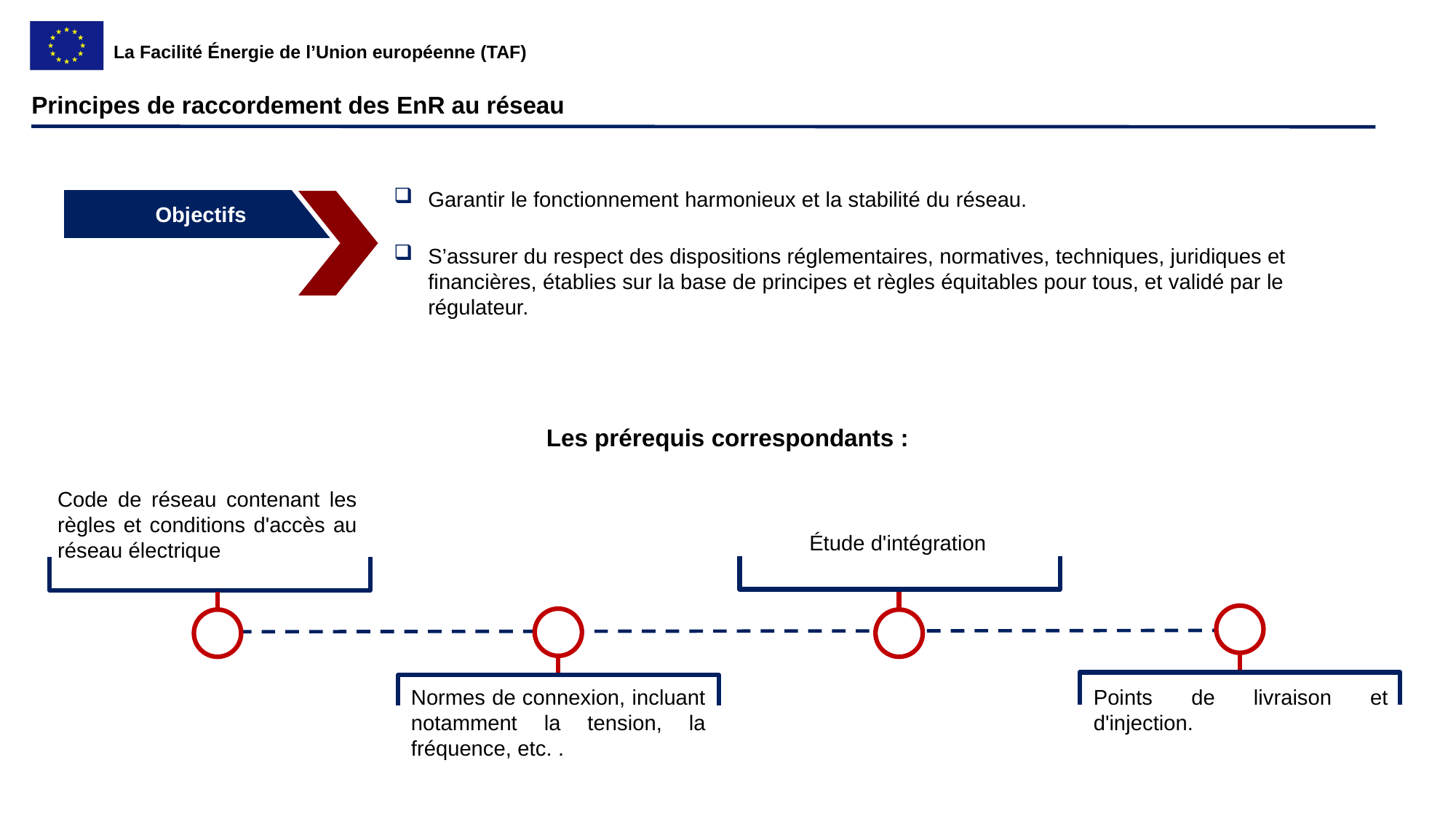

Principes de raccordement des EnR au réseau

Garantir le fonctionnement harmonieux et la stabilité du réseau.

S’assurer du respect des dispositions réglementaires, normatives, techniques, juridiques et financières, établies sur la base de principes et règles équitables pour tous, et validé par le régulateur.

Objectifs
Les prérequis correspondants :
Code de réseau contenant les règles et conditions d'accès au réseau électrique

Étude d'intégration

Normes de connexion, incluant notamment la tension, la fréquence, etc. .
Points de livraison et d'injection.